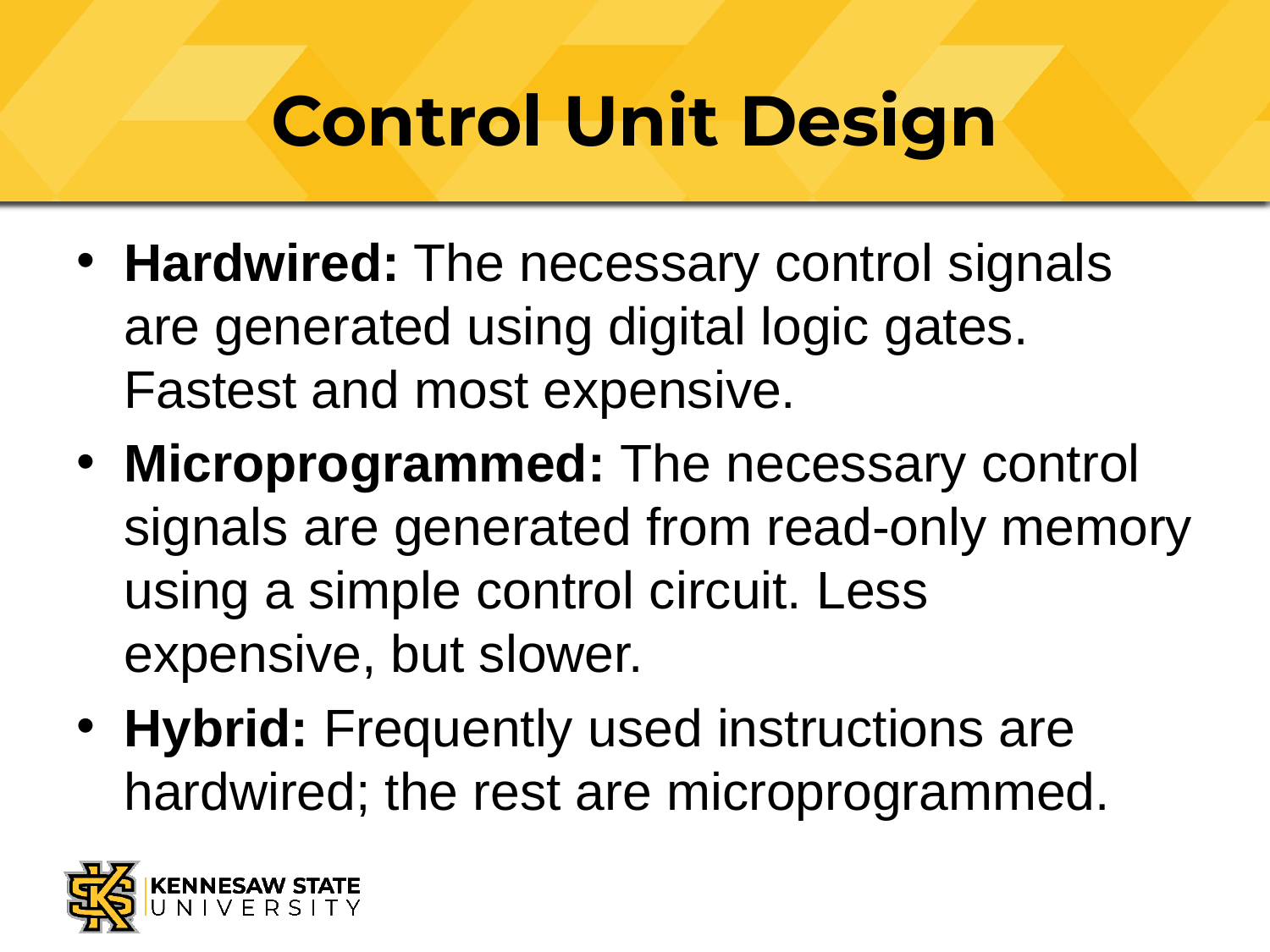

# Control Unit Design
Hardwired: The necessary control signals are generated using digital logic gates. Fastest and most expensive.
Microprogrammed: The necessary control signals are generated from read-only memory using a simple control circuit. Less expensive, but slower.
Hybrid: Frequently used instructions are hardwired; the rest are microprogrammed.